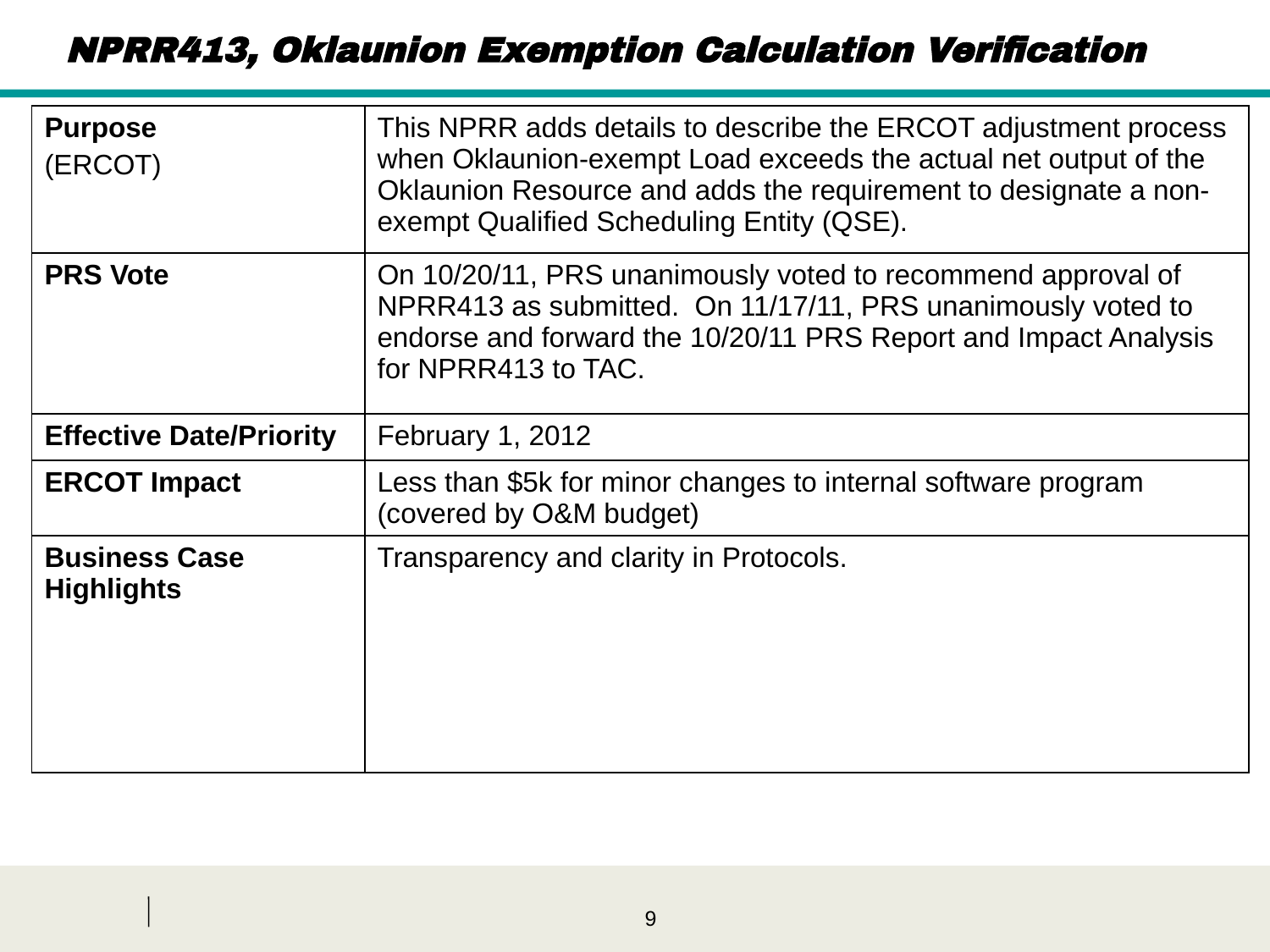

NPRR413, Oklaunion Exemption Calculation Verification
| Purpose (ERCOT) | This NPRR adds details to describe the ERCOT adjustment process when Oklaunion-exempt Load exceeds the actual net output of the Oklaunion Resource and adds the requirement to designate a non-exempt Qualified Scheduling Entity (QSE). |
| --- | --- |
| PRS Vote | On 10/20/11, PRS unanimously voted to recommend approval of NPRR413 as submitted. On 11/17/11, PRS unanimously voted to endorse and forward the 10/20/11 PRS Report and Impact Analysis for NPRR413 to TAC. |
| Effective Date/Priority | February 1, 2012 |
| ERCOT Impact | Less than $5k for minor changes to internal software program (covered by O&M budget) |
| Business Case Highlights | Transparency and clarity in Protocols. |